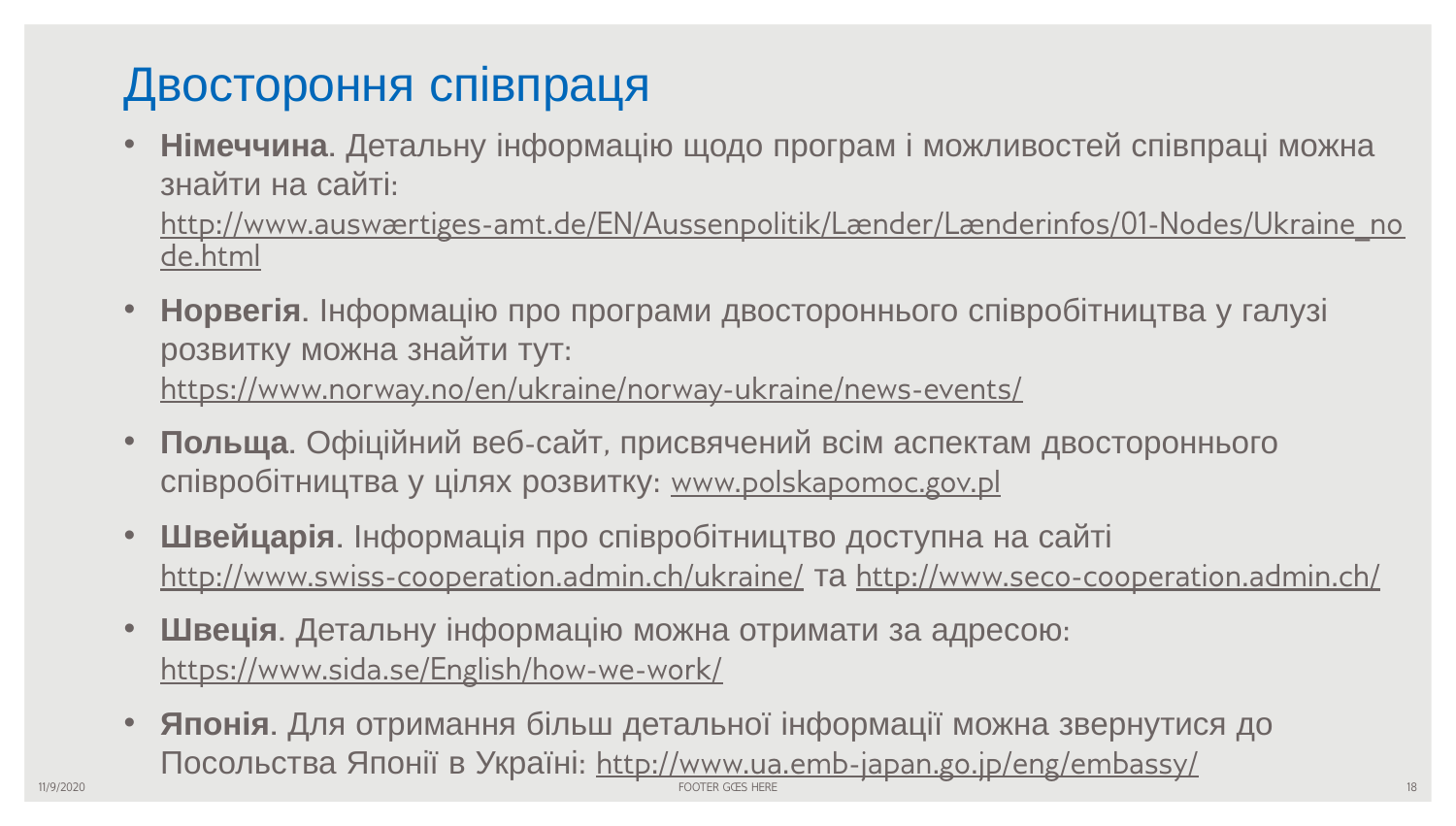

# Двостороння співпраця
Німеччина. Детальну інформацію щодо програм і можливостей співпраці можна знайти на сайті: http://www.auswaertiges-amt.de/EN/Aussenpolitik/Laender/Laenderinfos/01-Nodes/Ukraine_node.html
Норвегія. Інформацію про програми двостороннього співробітництва у галузі розвитку можна знайти тут: https://www.norway.no/en/ukraine/norway-ukraine/news-events/
Польща. Офіційний веб-сайт, присвячений всім аспектам двостороннього співробітництва у цілях розвитку: www.polskapomoc.gov.pl
Швейцарія. Інформація про співробітництво доступна на сайті http://www.swiss-cooperation.admin.ch/ukraine/ та http://www.seco-cooperation.admin.ch/
Швеція. Детальну інформацію можна отримати за адресою: https://www.sida.se/English/how-we-work/
Японія. Для отримання більш детальної інформації можна звернутися до Посольства Японії в Україні: http://www.ua.emb-japan.go.jp/eng/embassy/
11/9/2020
FOOTER GOES HERE
18